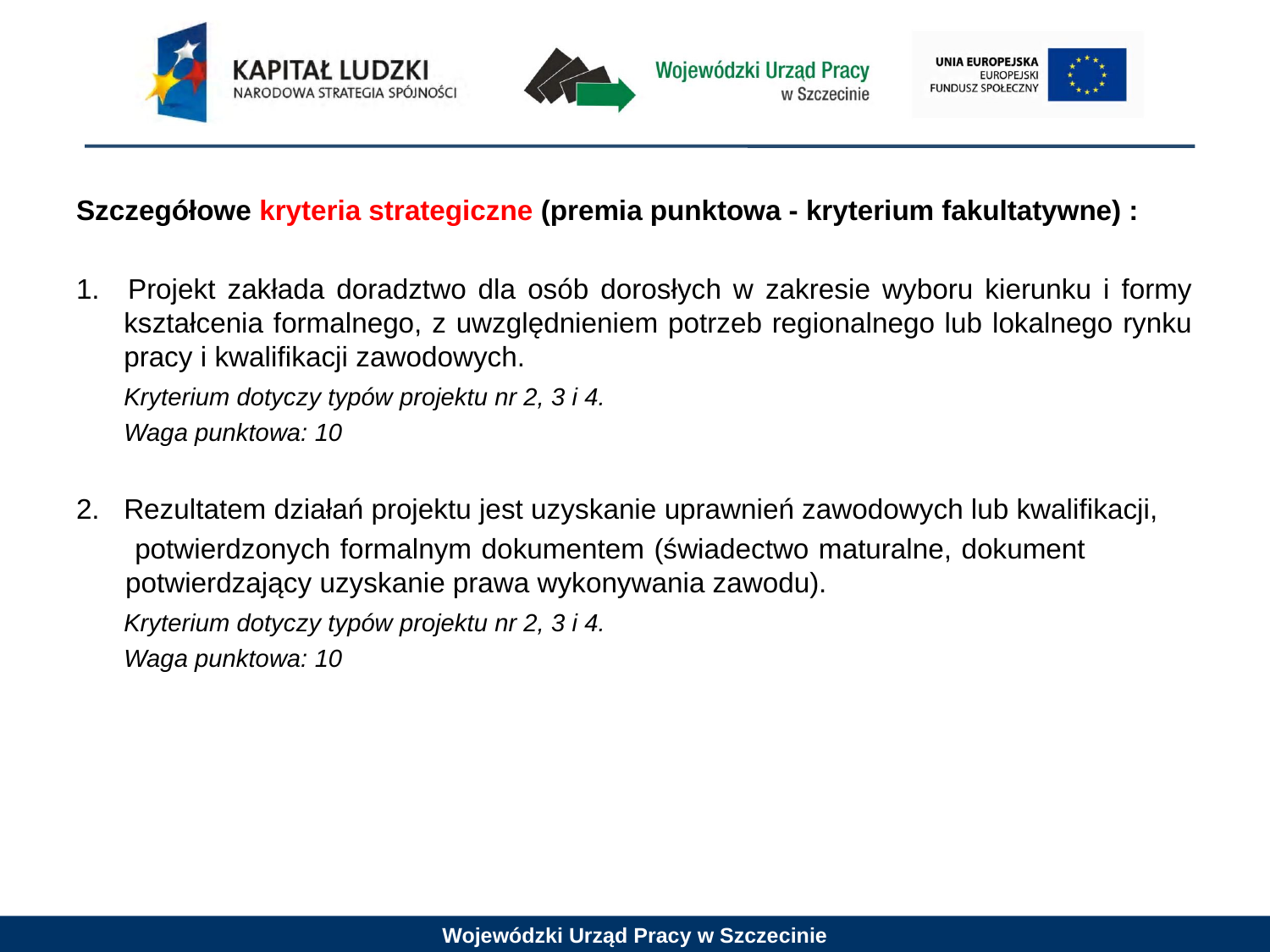

Szczegółowe kryteria strategiczne (premia punktowa - kryterium fakultatywne) :

1. 	Projekt zakłada doradztwo dla osób dorosłych w zakresie wyboru kierunku i formy kształcenia formalnego, z uwzględnieniem potrzeb regionalnego lub lokalnego rynku pracy i kwalifikacji zawodowych.
	Kryterium dotyczy typów projektu nr 2, 3 i 4.
	Waga punktowa: 10

2.	Rezultatem działań projektu jest uzyskanie uprawnień zawodowych lub kwalifikacji,
      potwierdzonych formalnym dokumentem (świadectwo maturalne, dokument            potwierdzający uzyskanie prawa wykonywania zawodu).
	Kryterium dotyczy typów projektu nr 2, 3 i 4.
	Waga punktowa: 10